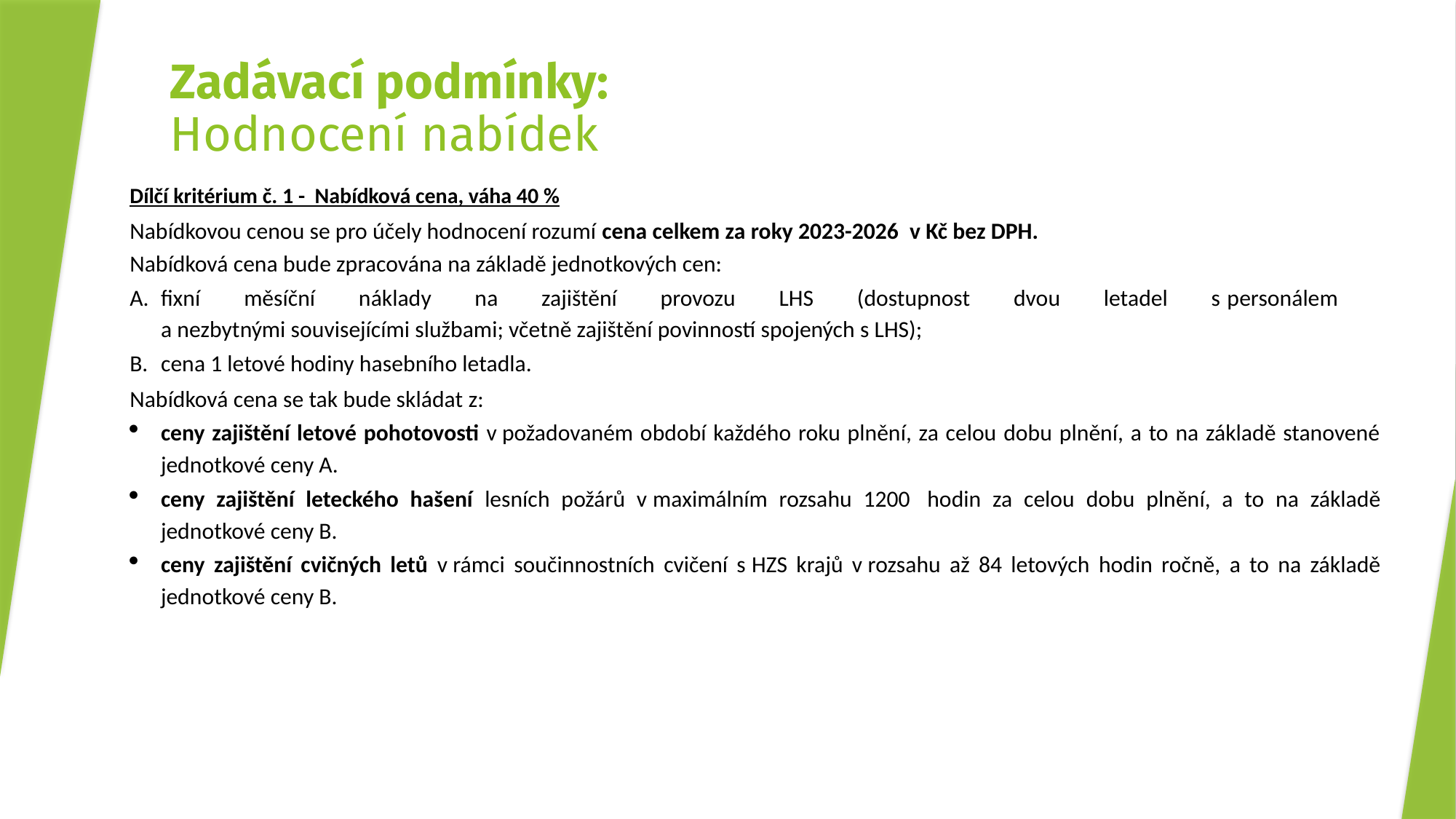

# Zadávací podmínky: Hodnocení nabídek
Dílčí kritérium č. 1 -  Nabídková cena, váha 40 %
Nabídkovou cenou se pro účely hodnocení rozumí cena celkem za roky 2023-2026  v Kč bez DPH.
Nabídková cena bude zpracována na základě jednotkových cen:
fixní měsíční náklady na zajištění provozu LHS (dostupnost dvou letadel s personálem
a nezbytnými souvisejícími službami; včetně zajištění povinností spojených s LHS);
cena 1 letové hodiny hasebního letadla.
Nabídková cena se tak bude skládat z:
ceny zajištění letové pohotovosti v požadovaném období každého roku plnění, za celou dobu plnění, a to na základě stanovené jednotkové ceny A.
ceny zajištění leteckého hašení lesních požárů v maximálním rozsahu 1200  hodin za celou dobu plnění, a to na základě jednotkové ceny B.
ceny zajištění cvičných letů v rámci součinnostních cvičení s HZS krajů v rozsahu až 84 letových hodin ročně, a to na základě jednotkové ceny B.